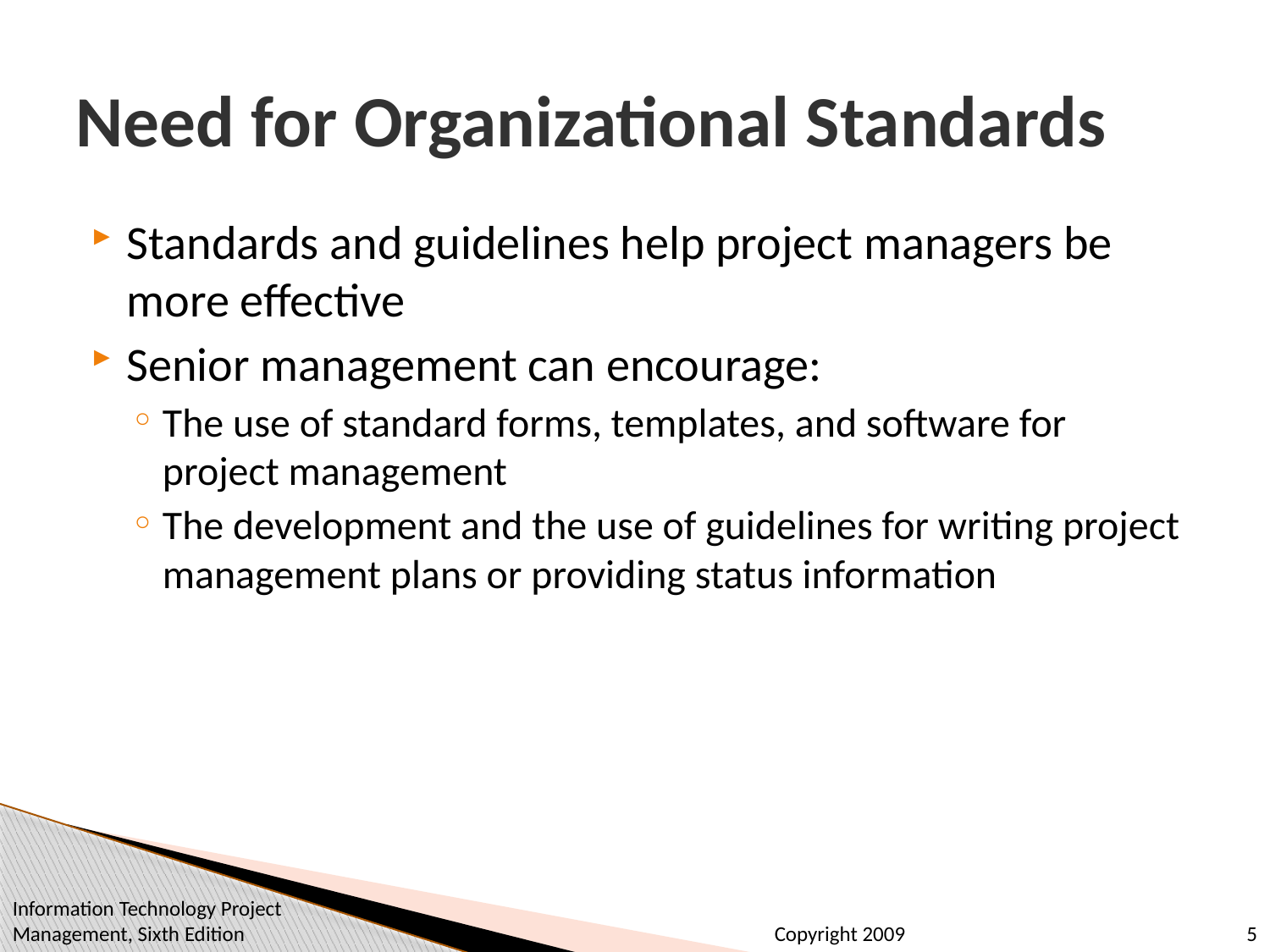

# Need for Organizational Standards
Standards and guidelines help project managers be more effective
Senior management can encourage:
The use of standard forms, templates, and software for project management
The development and the use of guidelines for writing project management plans or providing status information

Information Technology Project Management, Sixth Edition
5